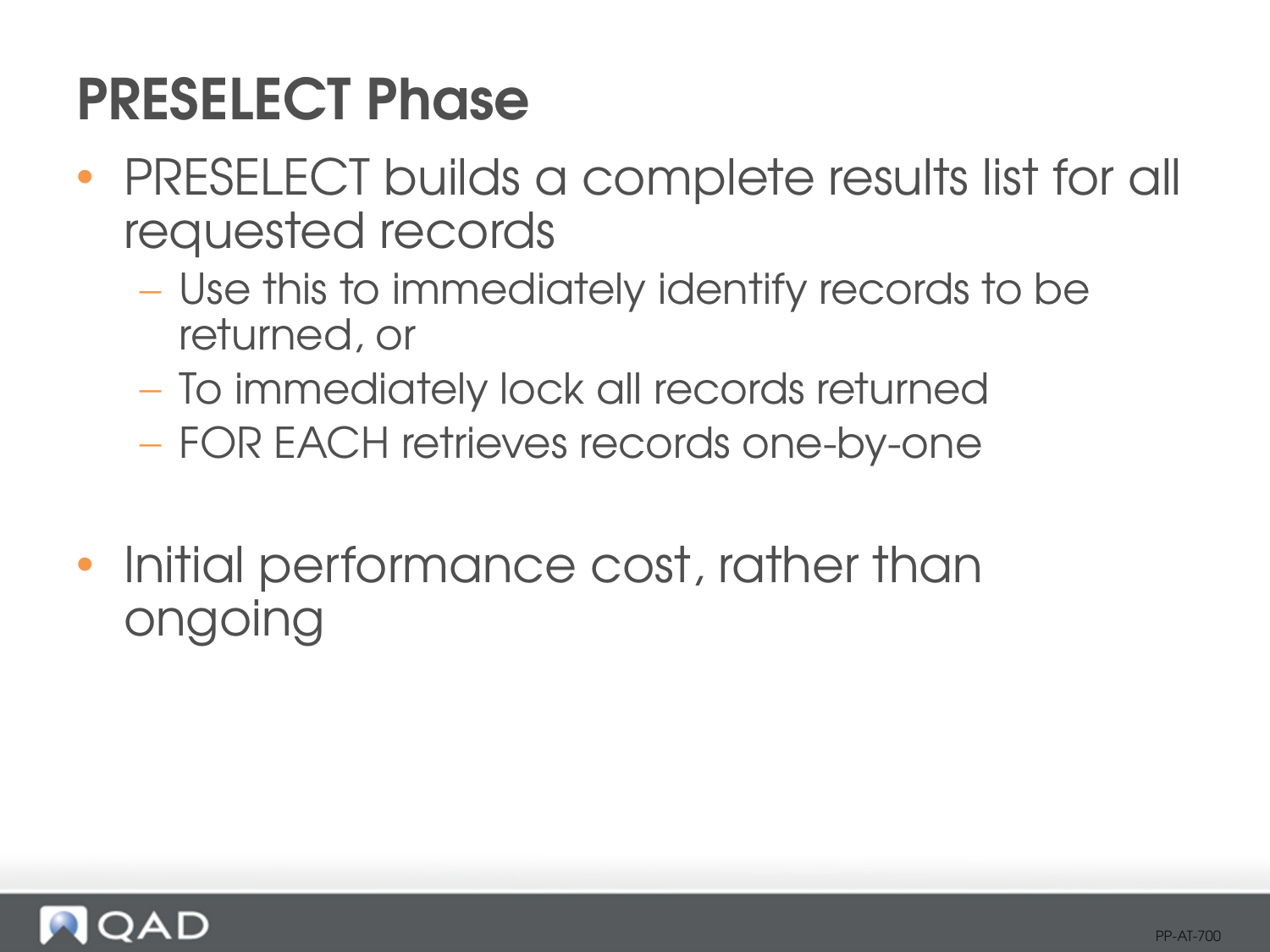

# PRESELECT Phase
PRESELECT builds a complete results list for all requested records
Use this to immediately identify records to be returned, or
To immediately lock all records returned
FOR EACH retrieves records one-by-one

Initial performance cost, rather than ongoing
PP-AT-700